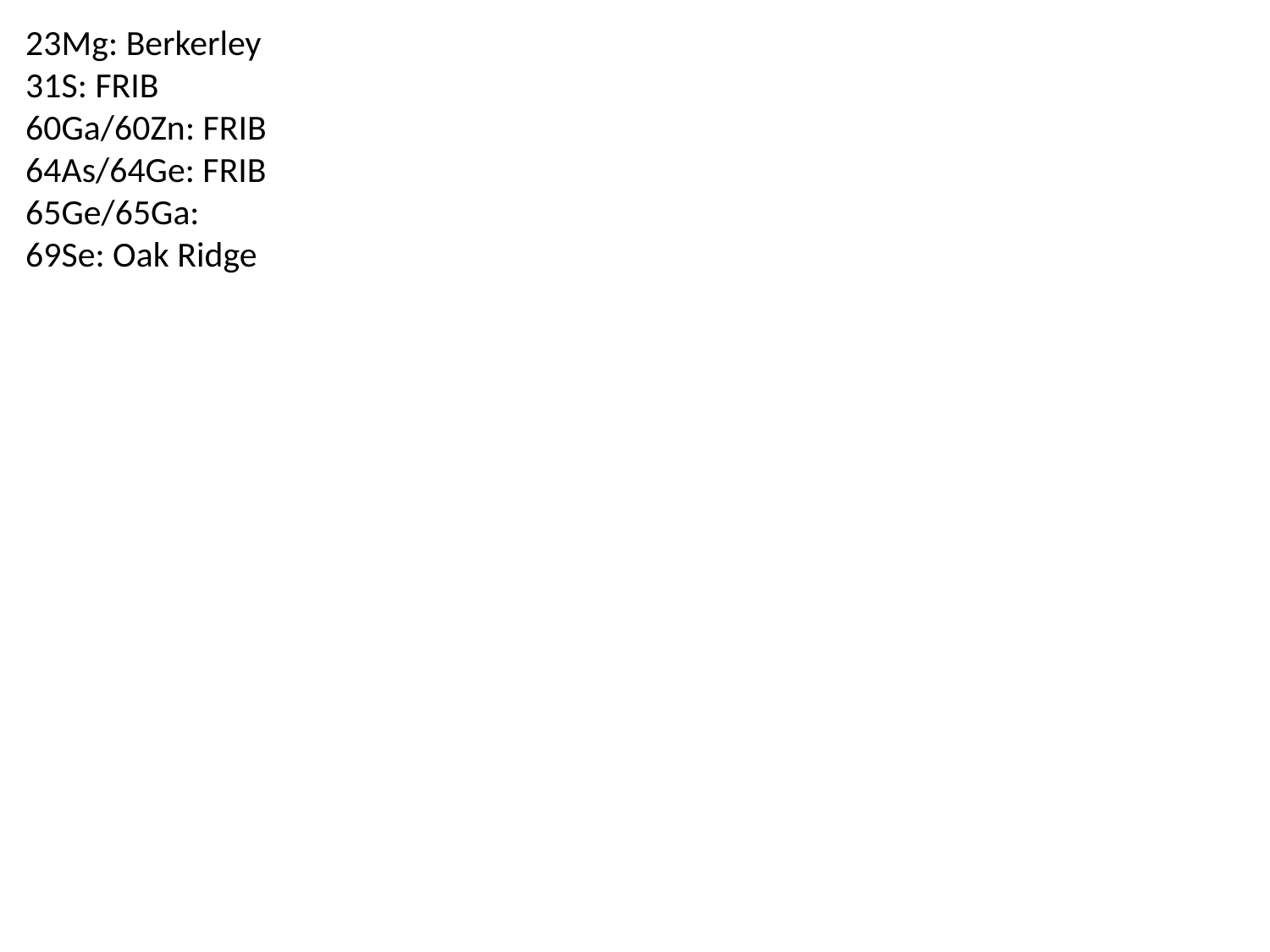

23Mg: Berkerley
31S: FRIB
60Ga/60Zn: FRIB
64As/64Ge: FRIB
65Ge/65Ga:
69Se: Oak Ridge